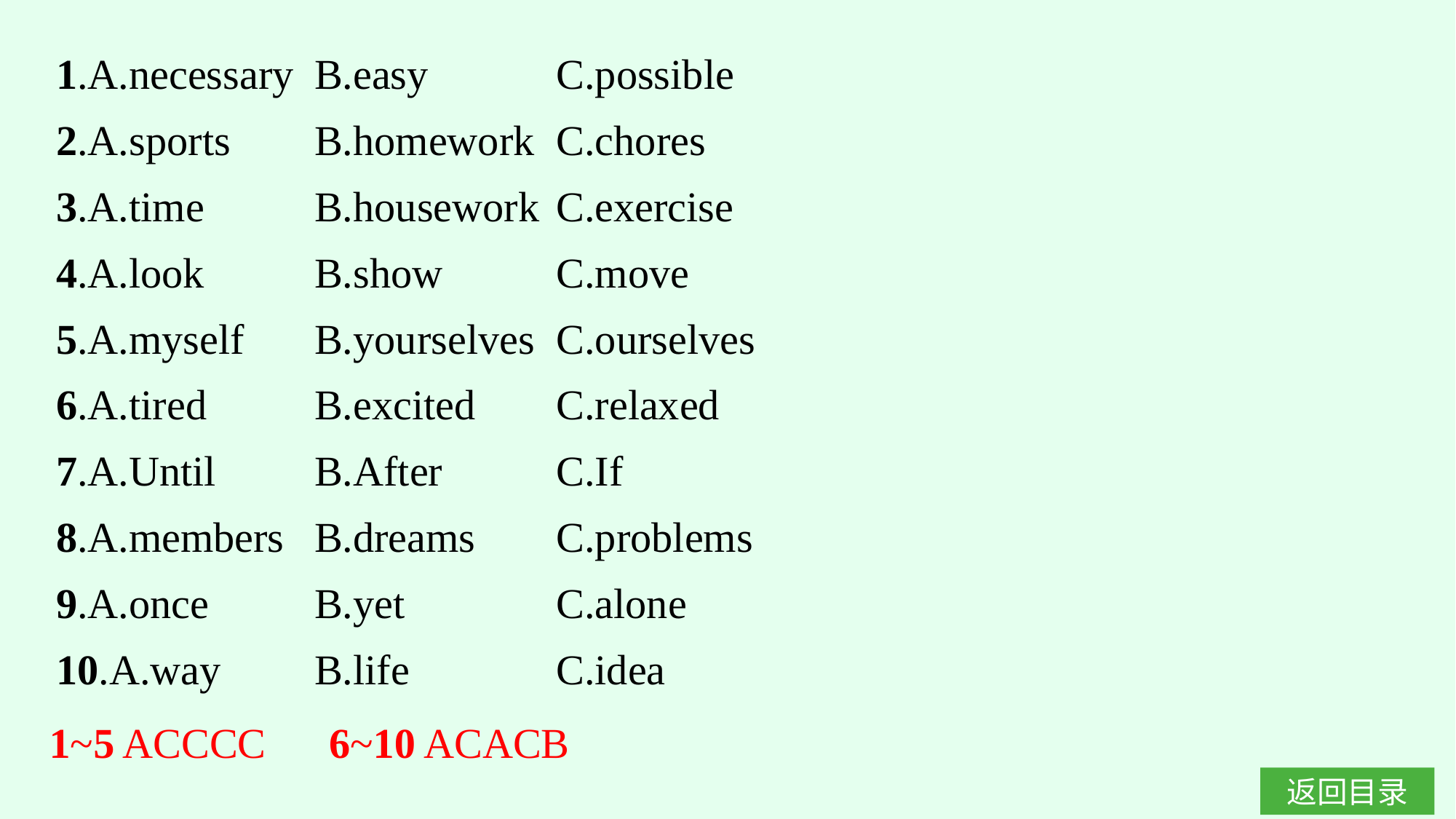

1.A.necessary	B.easy		C.possible
2.A.sports	B.homework	C.chores
3.A.time	B.housework	C.exercise
4.A.look	B.show	C.move
5.A.myself	B.yourselves	C.ourselves
6.A.tired	B.excited	C.relaxed
7.A.Until	B.After	C.If
8.A.members	B.dreams	C.problems
9.A.once	B.yet		C.alone
10.A.way	B.life		C.idea
1~5 ACCCC　6~10 ACACB